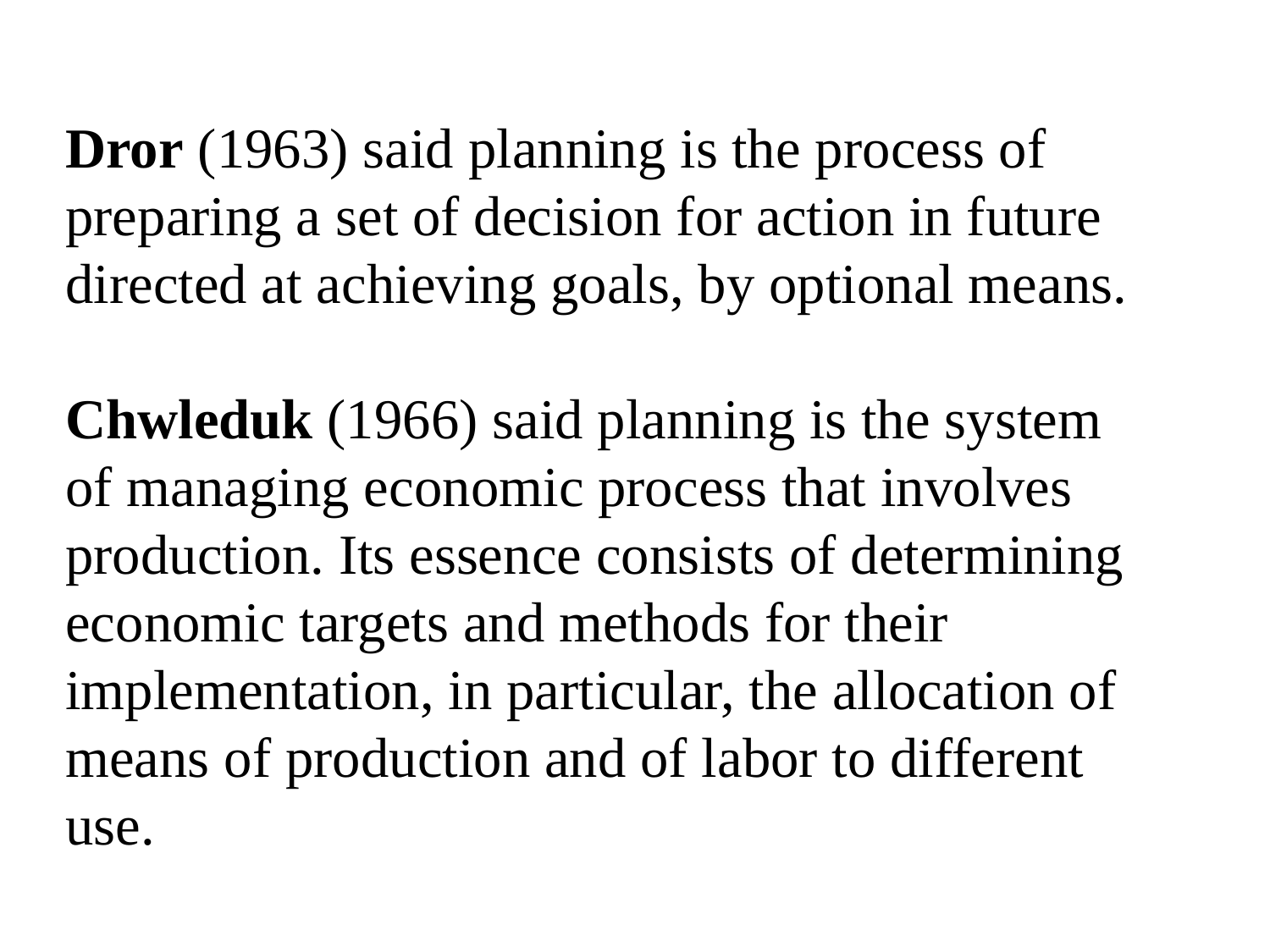

Dror (1963) said planning is the process of preparing a set of decision for action in future directed at achieving goals, by optional means.

Chwleduk (1966) said planning is the system of managing economic process that involves production. Its essence consists of determining economic targets and methods for their implementation, in particular, the allocation of means of production and of labor to different use.